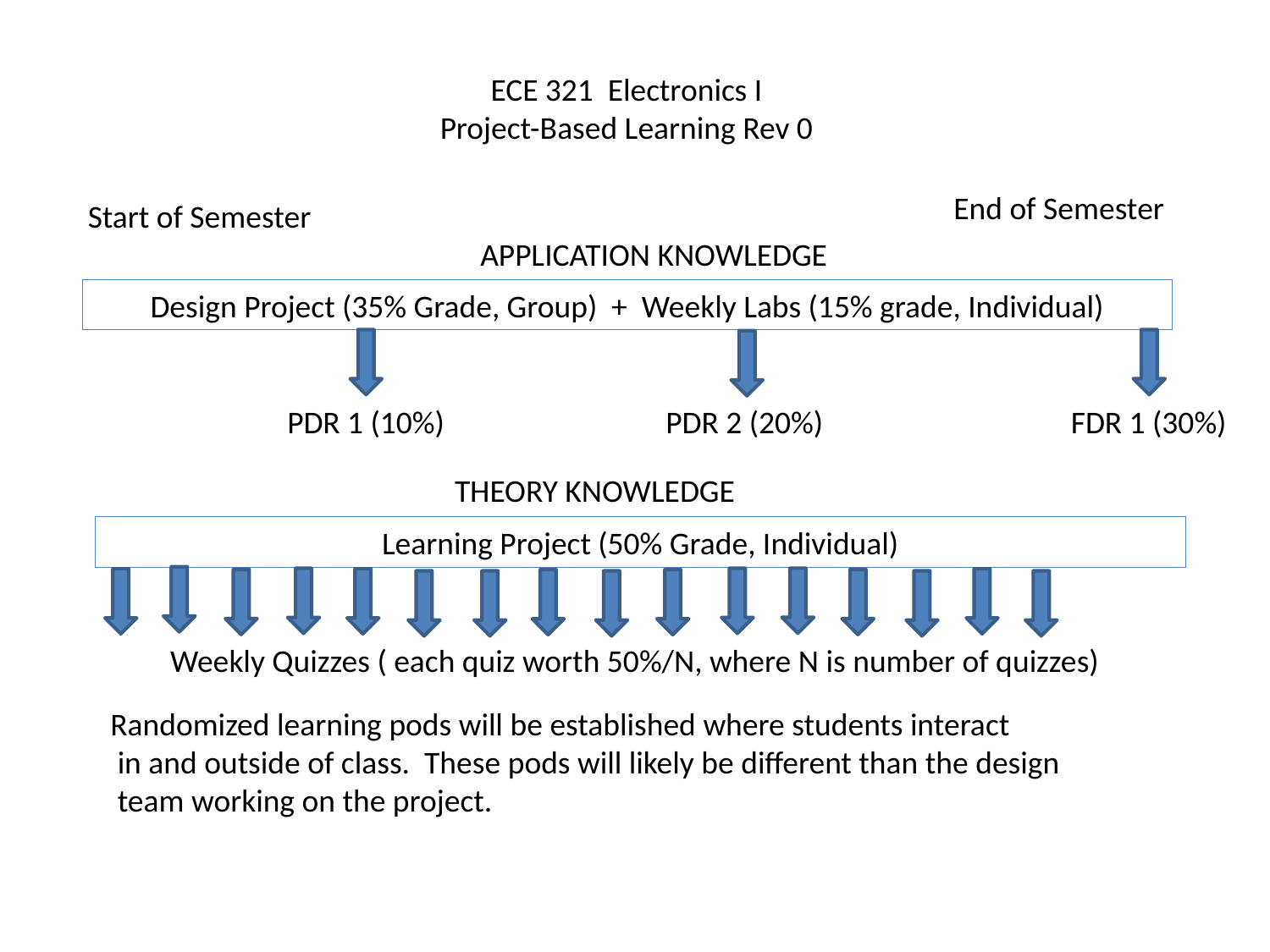

ECE 321  Electronics I
Project-Based Learning Rev 0
End of Semester
Start of Semester
APPLICATION KNOWLEDGE
Design Project (35% Grade, Group)  +  Weekly Labs (15% grade, Individual)

PDR 1 (10%)
PDR 2 (20%)
FDR 1 (30%)
THEORY KNOWLEDGE
Learning Project (50% Grade, Individual)

Weekly Quizzes ( each quiz worth 50%/N, where N is number of quizzes)
Randomized learning pods will be established where students interact
 in and outside of class.  These pods will likely be different than the design
 team working on the project.